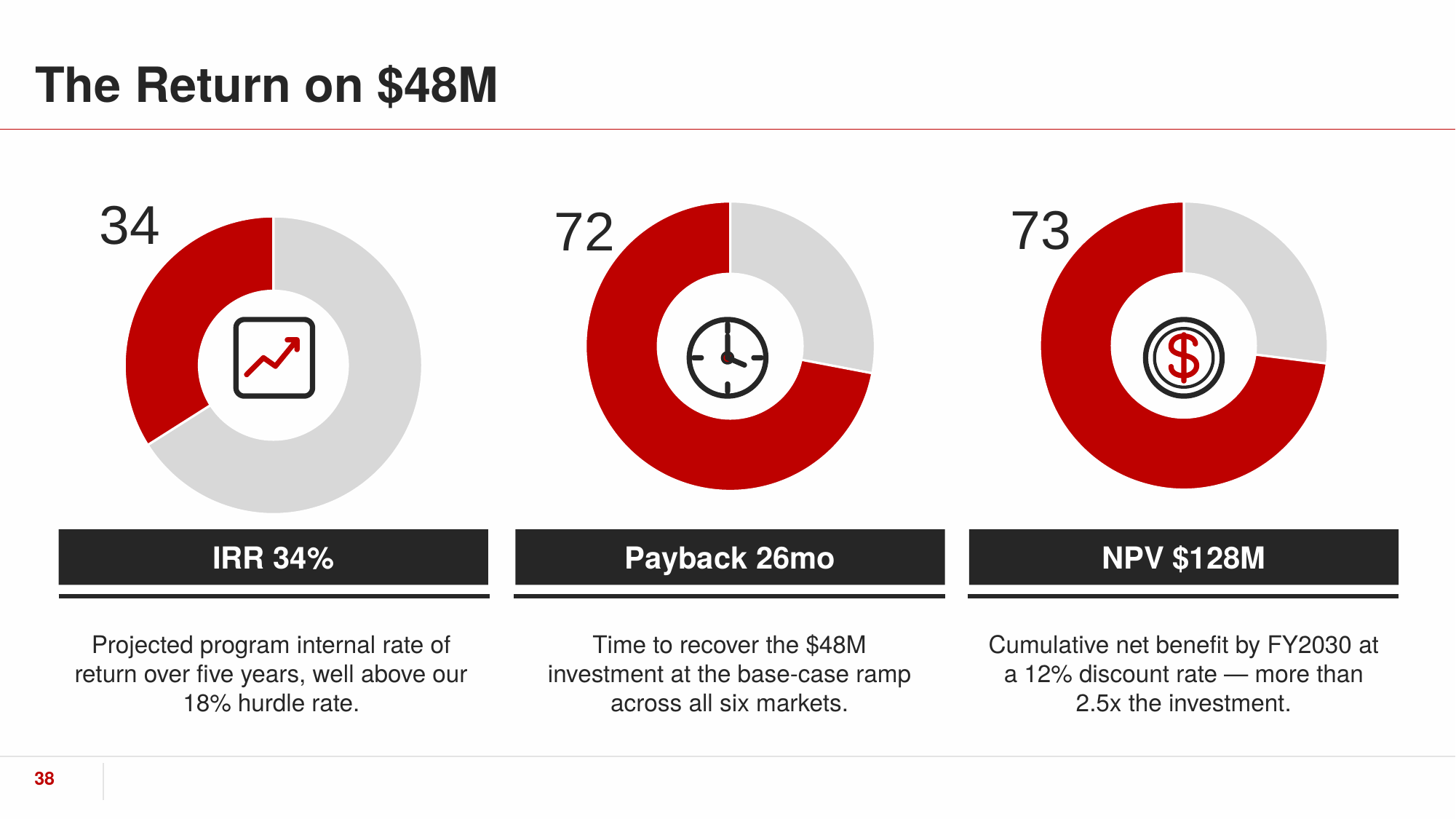

# The Return on $48M

### Chart

| Category | IRR |
|---|---|
| Rest | 66.0 |
| IRR | 34.0 |

### Chart

| Category | Payback |
|---|---|
| Remaining | 28.0 |
| Recovered | 72.0 |

### Chart

| Category | NPV |
|---|---|
| Cost | 27.0 |
| Return | 73.0 |

IRR 34%
Payback 26mo
NPV $128M
Projected program internal rate of return over five years, well above our 18% hurdle rate.
Time to recover the $48M investment at the base-case ramp across all six markets.
Cumulative net benefit by FY2030 at a 12% discount rate — more than 2.5x the investment.
38